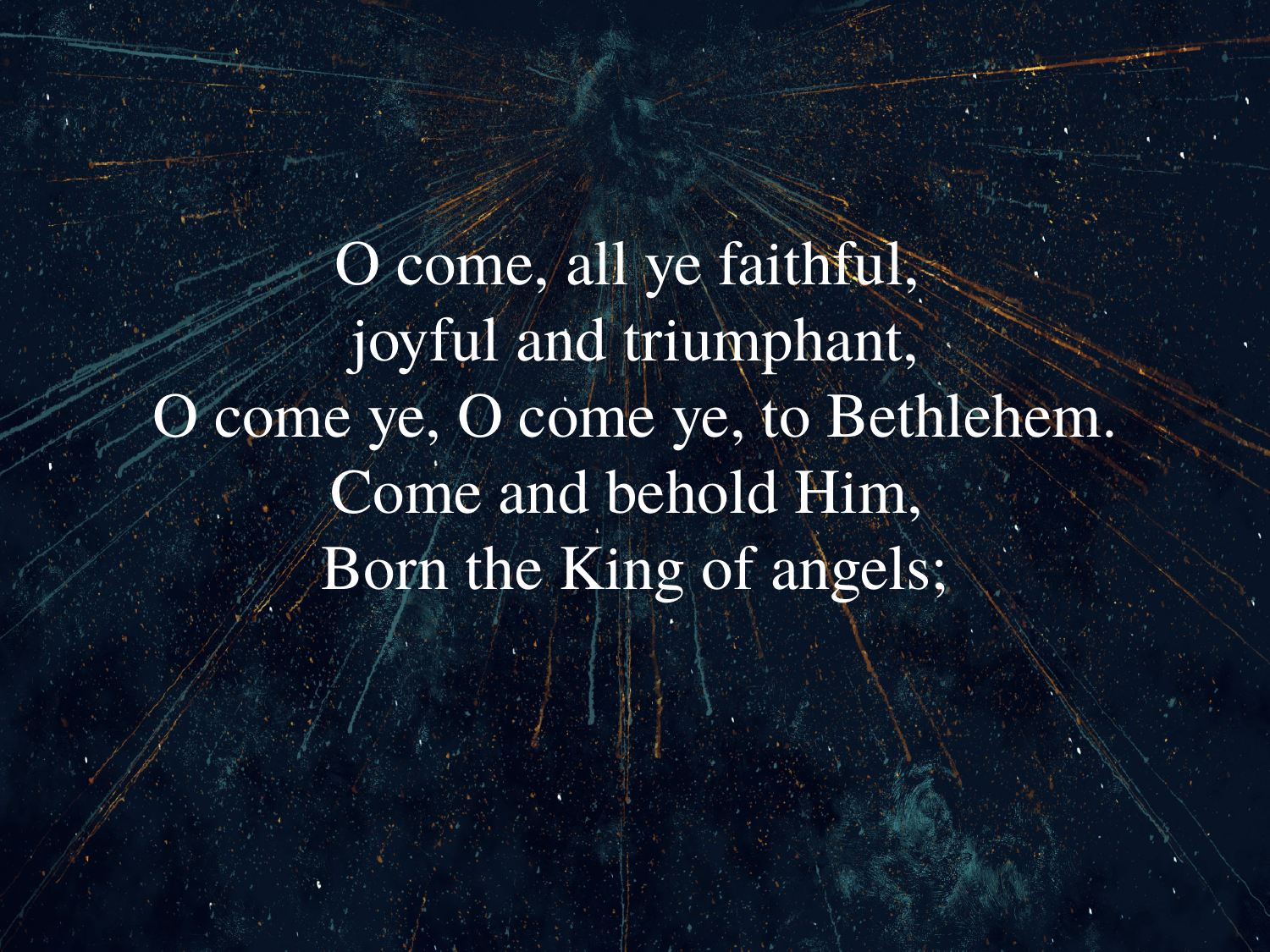

# O come, all ye faithful, joyful and triumphant, O come ye, O come ye, to Bethlehem. Come and behold Him, Born the King of angels;